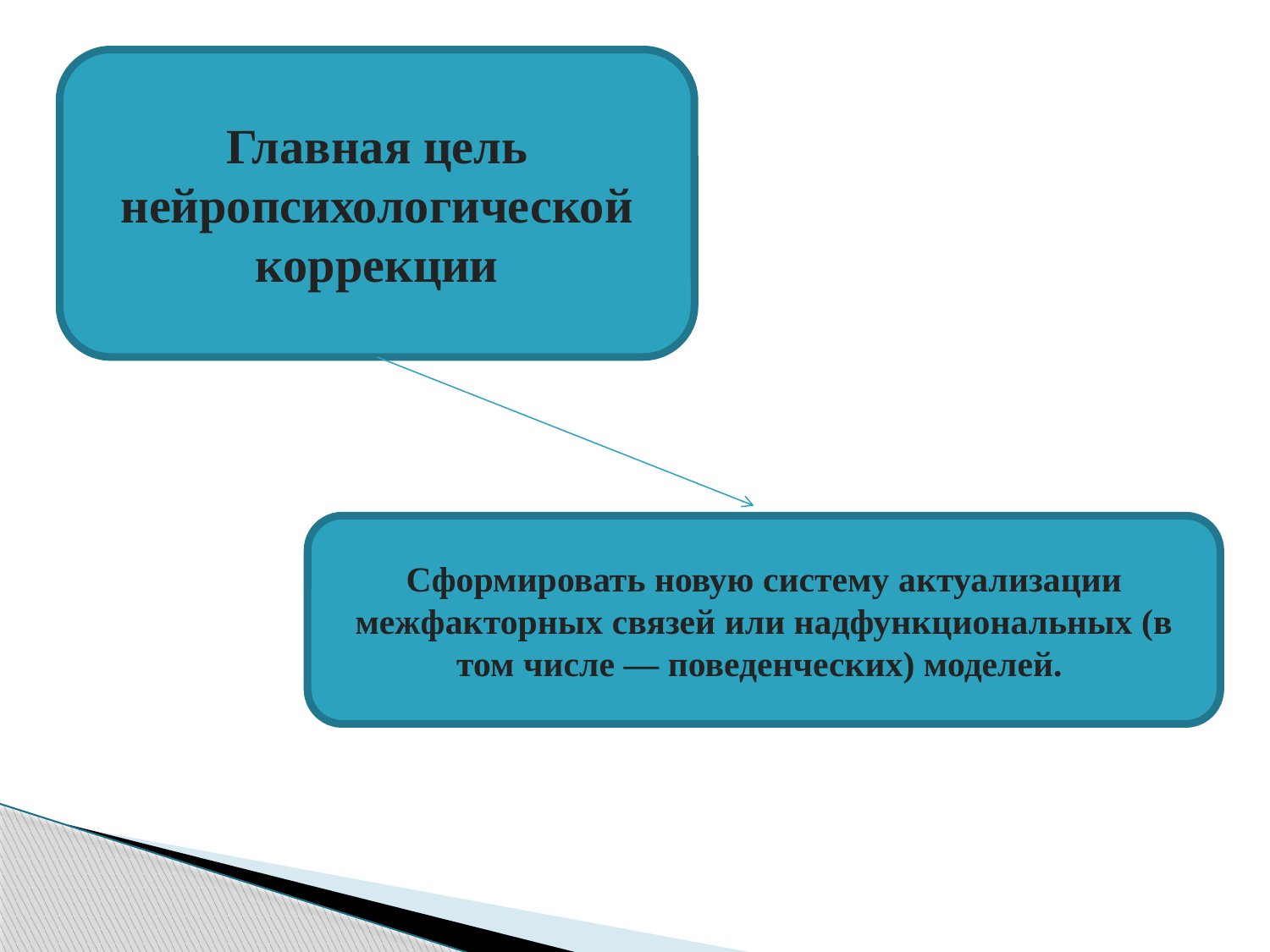

Главная цель нейропсихологической коррекции
Сформировать новую систему актуализации межфакторных связей или надфункциональных (в том числе — поведенческих) моделей.